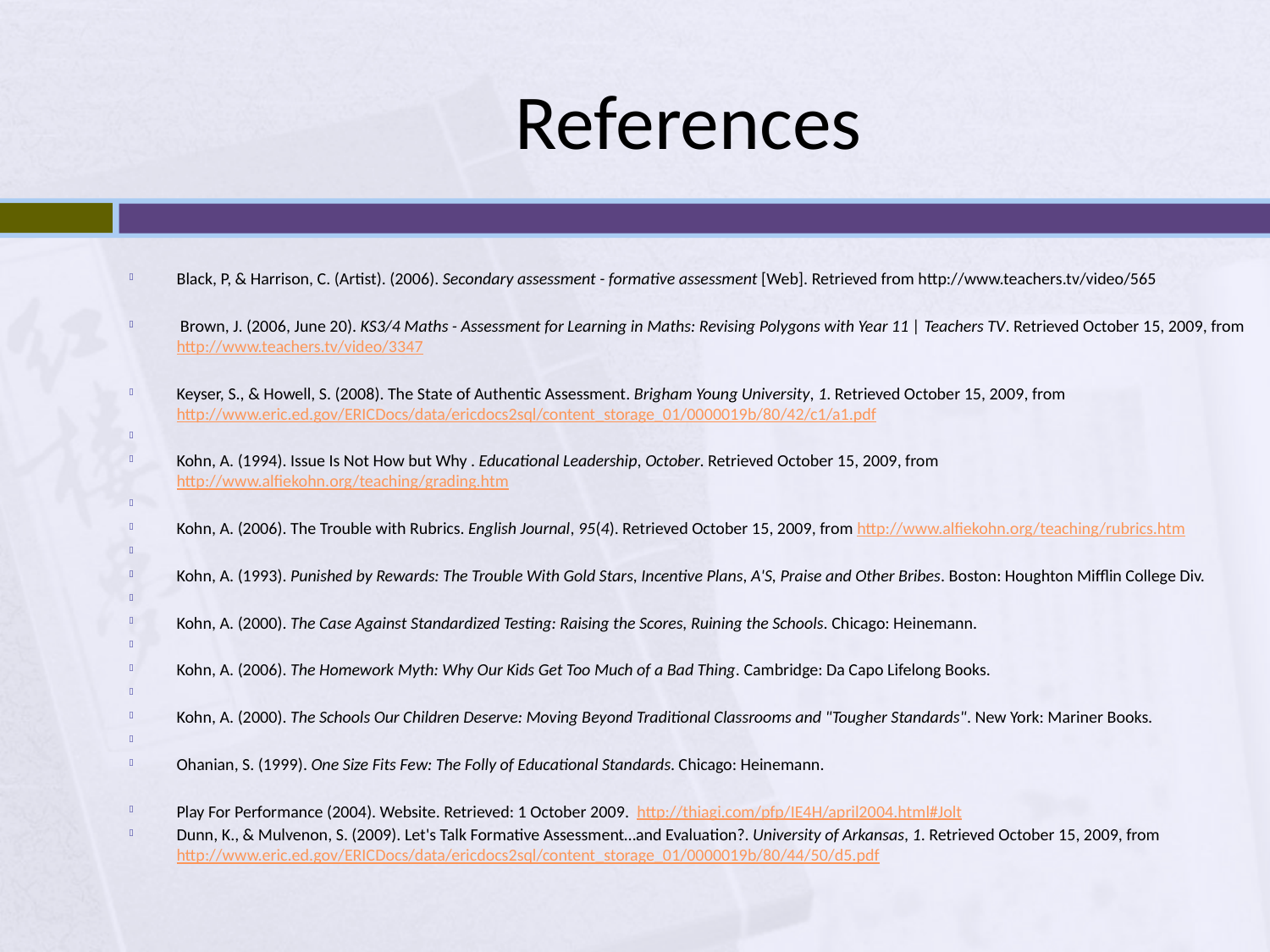

# References

Black, P, & Harrison, C. (Artist). (2006). Secondary assessment - formative assessment [Web]. Retrieved from http://www.teachers.tv/video/565

 Brown, J. (2006, June 20). KS3/4 Maths - Assessment for Learning in Maths: Revising Polygons with Year 11 | Teachers TV. Retrieved October 15, 2009, from http://www.teachers.tv/video/3347

Keyser, S., & Howell, S. (2008). The State of Authentic Assessment. Brigham Young University, 1. Retrieved October 15, 2009, from http://www.eric.ed.gov/ERICDocs/data/ericdocs2sql/content_storage_01/0000019b/80/42/c1/a1.pdf

Kohn, A. (1994). Issue Is Not How but Why . Educational Leadership, October. Retrieved October 15, 2009, from http://www.alfiekohn.org/teaching/grading.htm

Kohn, A. (2006). The Trouble with Rubrics. English Journal, 95(4). Retrieved October 15, 2009, from http://www.alfiekohn.org/teaching/rubrics.htm

Kohn, A. (1993). Punished by Rewards: The Trouble With Gold Stars, Incentive Plans, A'S, Praise and Other Bribes. Boston: Houghton Mifflin College Div.

Kohn, A. (2000). The Case Against Standardized Testing: Raising the Scores, Ruining the Schools. Chicago: Heinemann.

Kohn, A. (2006). The Homework Myth: Why Our Kids Get Too Much of a Bad Thing. Cambridge: Da Capo Lifelong Books.

Kohn, A. (2000). The Schools Our Children Deserve: Moving Beyond Traditional Classrooms and "Tougher Standards". New York: Mariner Books.

Ohanian, S. (1999). One Size Fits Few: The Folly of Educational Standards. Chicago: Heinemann.

Play For Performance (2004). Website. Retrieved: 1 October 2009.  http://thiagi.com/pfp/IE4H/april2004.html#Jolt
Dunn, K., & Mulvenon, S. (2009). Let's Talk Formative Assessment…and Evaluation?. University of Arkansas, 1. Retrieved October 15, 2009, from http://www.eric.ed.gov/ERICDocs/data/ericdocs2sql/content_storage_01/0000019b/80/44/50/d5.pdf